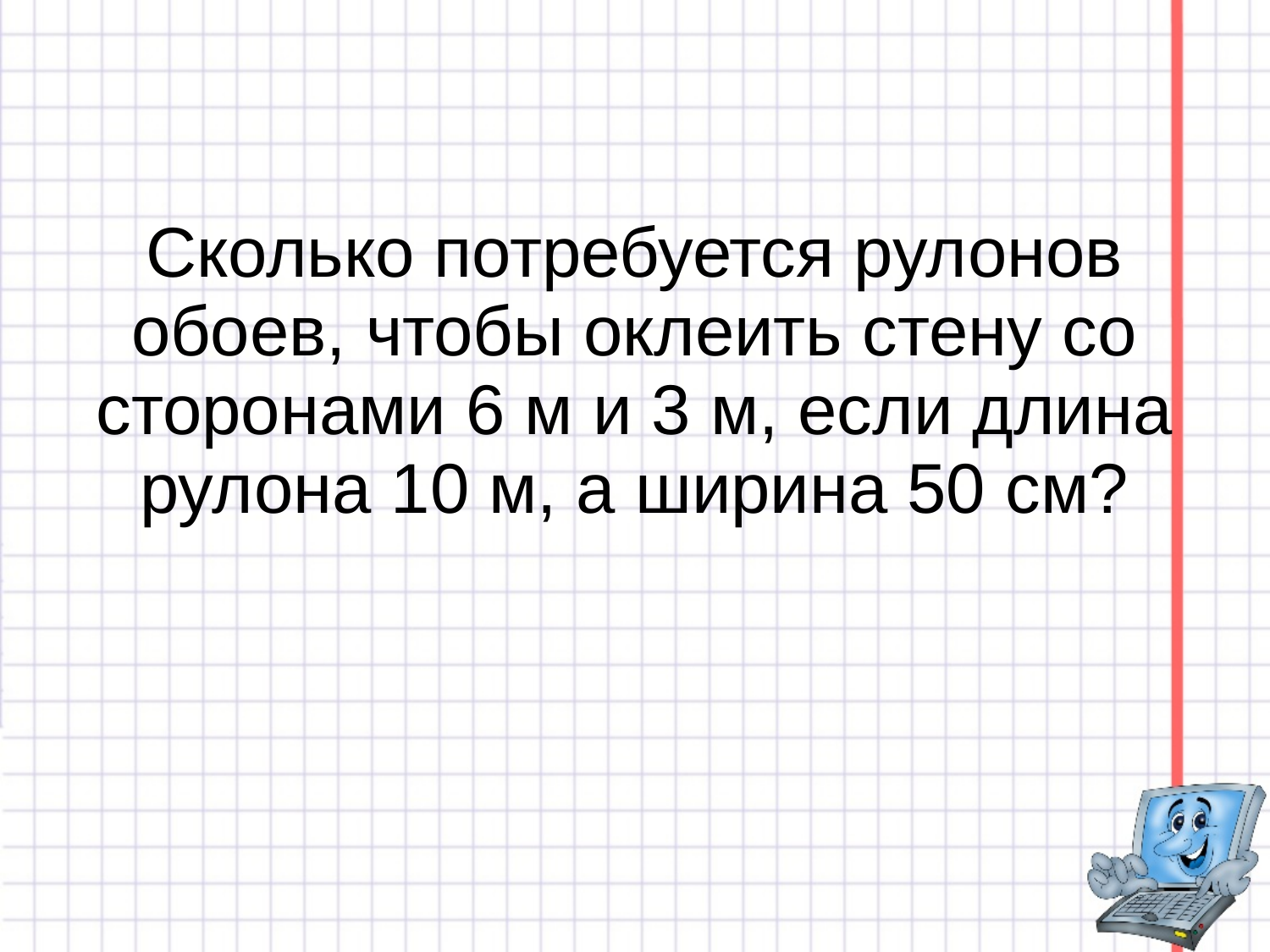

# Сколько потребуется рулонов обоев, чтобы оклеить стену со сторонами 6 м и 3 м, если длина рулона 10 м, а ширина 50 см?